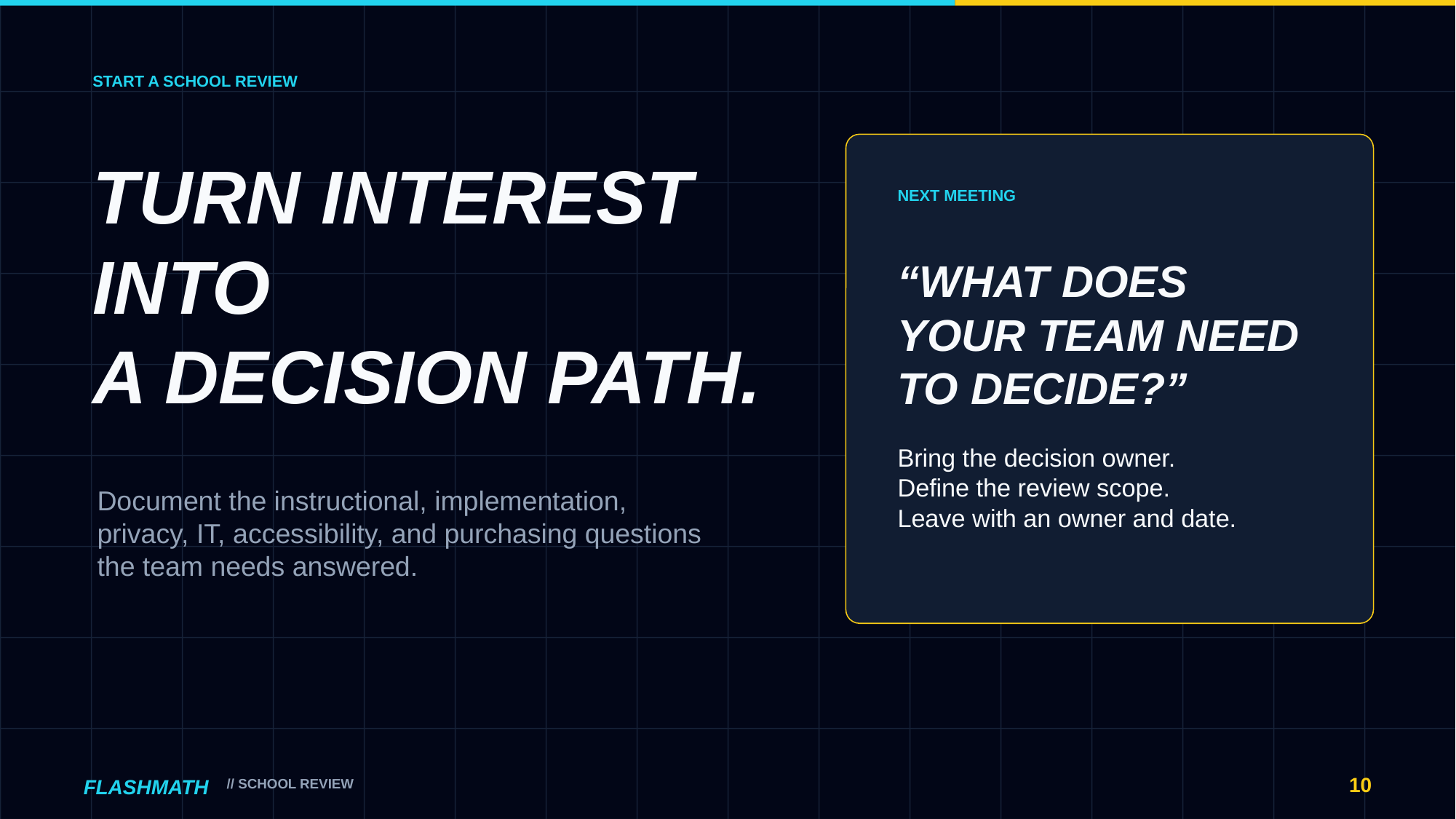

START A SCHOOL REVIEW

TURN INTEREST INTO
A DECISION PATH.
NEXT MEETING

“WHAT DOES YOUR TEAM NEED TO DECIDE?”

Bring the decision owner.
Define the review scope.
Leave with an owner and date.

Document the instructional, implementation, privacy, IT, accessibility, and purchasing questions the team needs answered.

10
FLASHMATH
// SCHOOL REVIEW